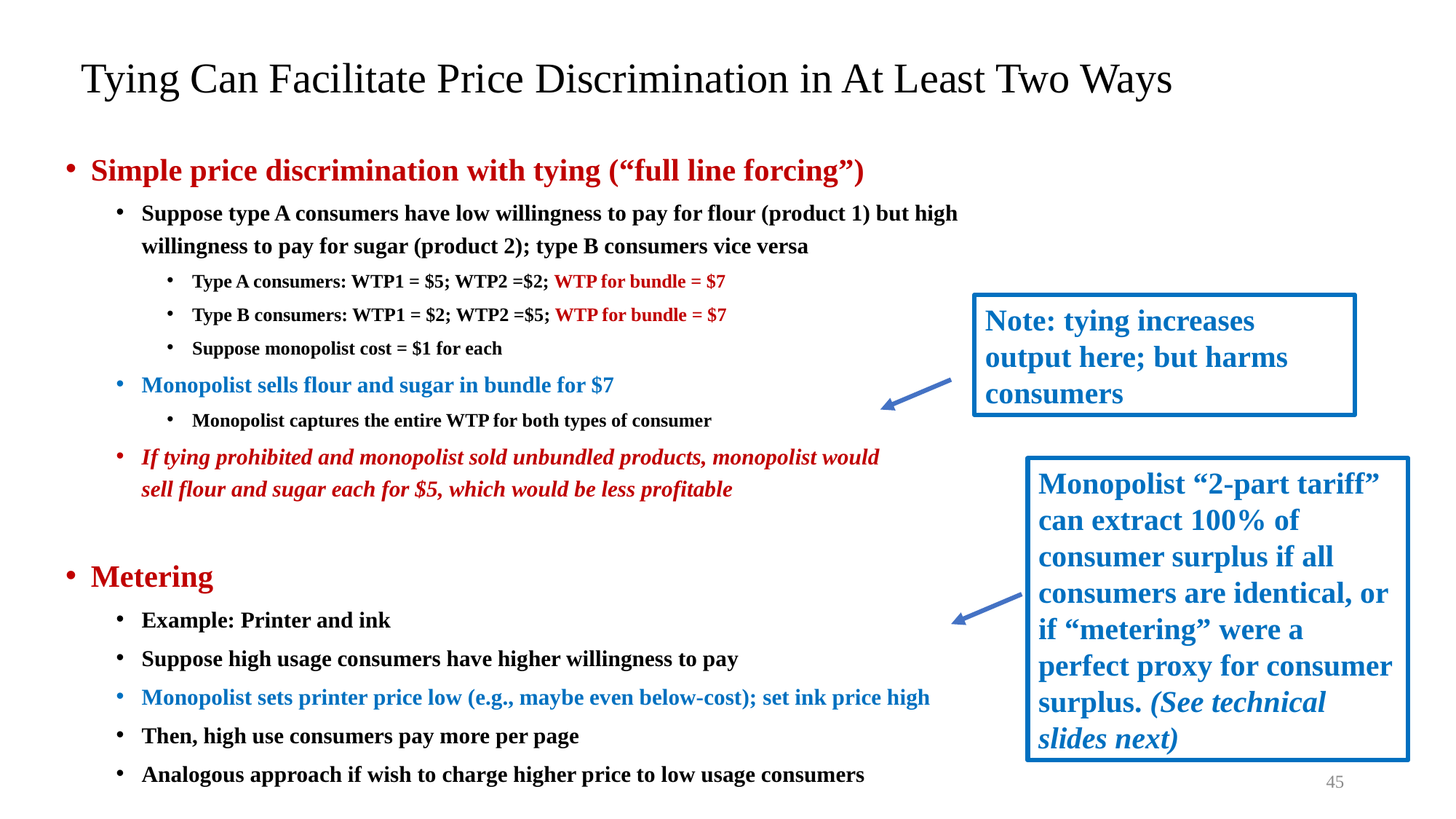

# Tying Can Facilitate Price Discrimination in At Least Two Ways
Simple price discrimination with tying (“full line forcing”)
Suppose type A consumers have low willingness to pay for flour (product 1) but high willingness to pay for sugar (product 2); type B consumers vice versa
Type A consumers: WTP1 = $5; WTP2 =$2; WTP for bundle = $7
Type B consumers: WTP1 = $2; WTP2 =$5; WTP for bundle = $7
Suppose monopolist cost = $1 for each
Monopolist sells flour and sugar in bundle for $7
Monopolist captures the entire WTP for both types of consumer
If tying prohibited and monopolist sold unbundled products, monopolist would
sell flour and sugar each for $5, which would be less profitable

Metering
Example: Printer and ink
Suppose high usage consumers have higher willingness to pay
Monopolist sets printer price low (e.g., maybe even below-cost); set ink price high
Then, high use consumers pay more per page
Analogous approach if wish to charge higher price to low usage consumers

Note: tying increases output here; but harms consumers
Monopolist “2-part tariff” can extract 100% of consumer surplus if all consumers are identical, or if “metering” were a perfect proxy for consumer surplus. (See technical slides next)
45